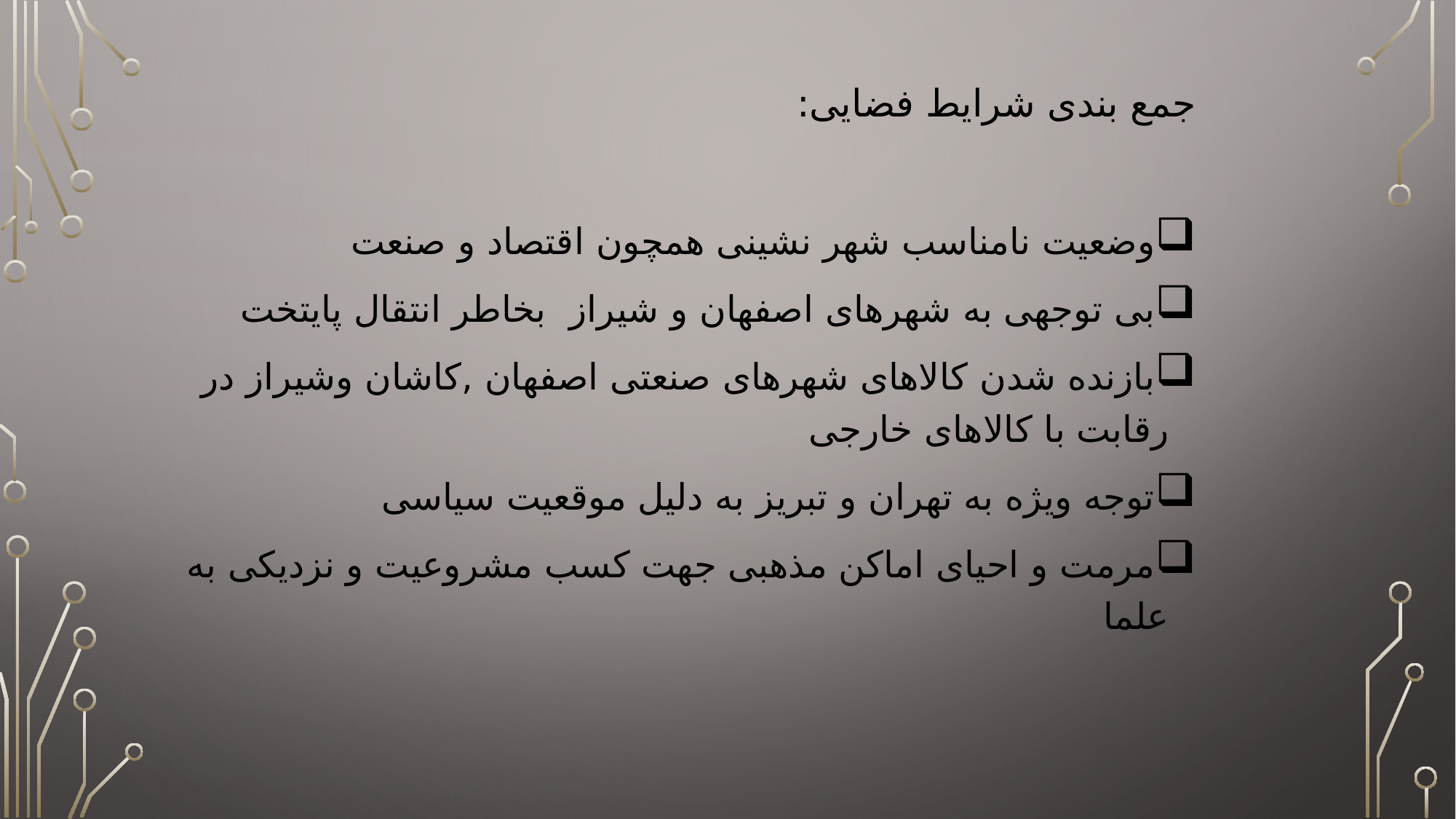

جمع بندی شرایط فضایی:

وضعیت نامناسب شهر نشینی همچون اقتصاد و صنعت
بی توجهی به شهرهای اصفهان و شیراز  بخاطر انتقال پایتخت
بازنده شدن کالاهای شهرهای صنعتی اصفهان ,کاشان وشیراز در رقابت با کالاهای خارجی
توجه ویژه به تهران و تبریز به دلیل موقعیت سیاسی
مرمت و احیای اماکن مذهبی جهت کسب مشروعیت و نزدیکی به علما